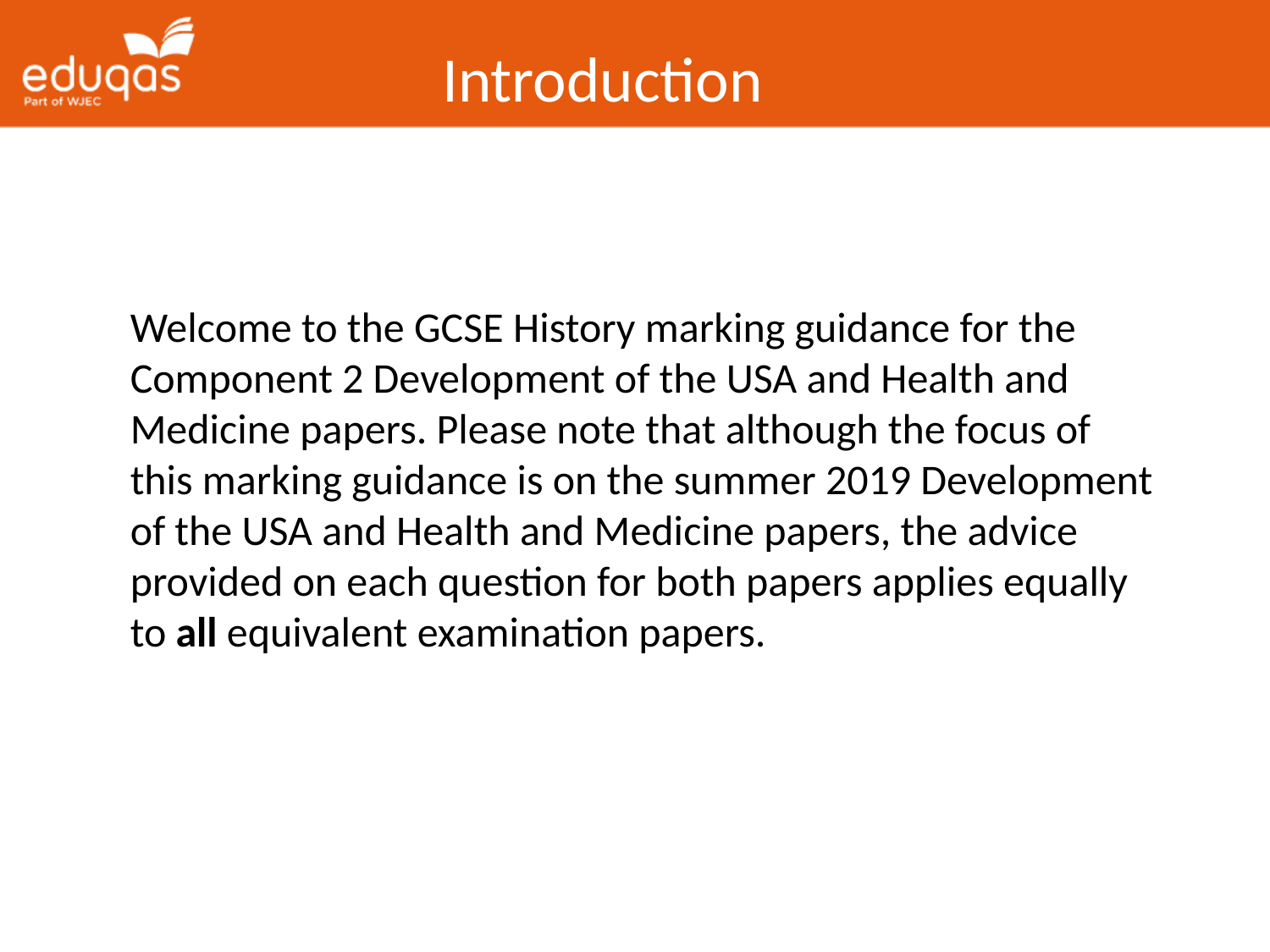

Introduction

Welcome to the GCSE History marking guidance for the Component 2 Development of the USA and Health and Medicine papers. Please note that although the focus of this marking guidance is on the summer 2019 Development of the USA and Health and Medicine papers, the advice provided on each question for both papers applies equally to all equivalent examination papers.